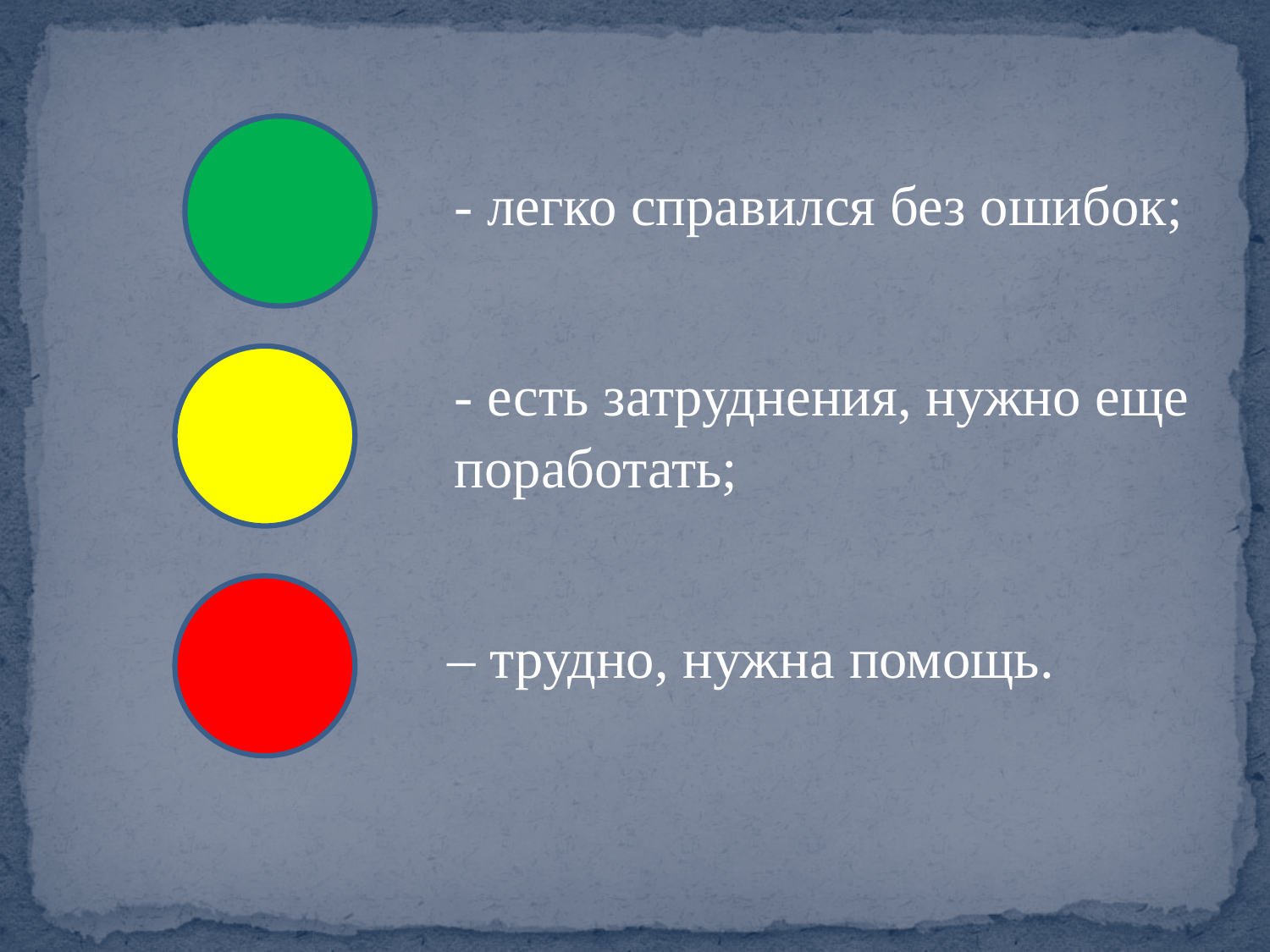

| - легко справился без ошибок; |
| --- |

| - есть затруднения, нужно еще поработать; |
| --- |

– трудно, нужна помощь.